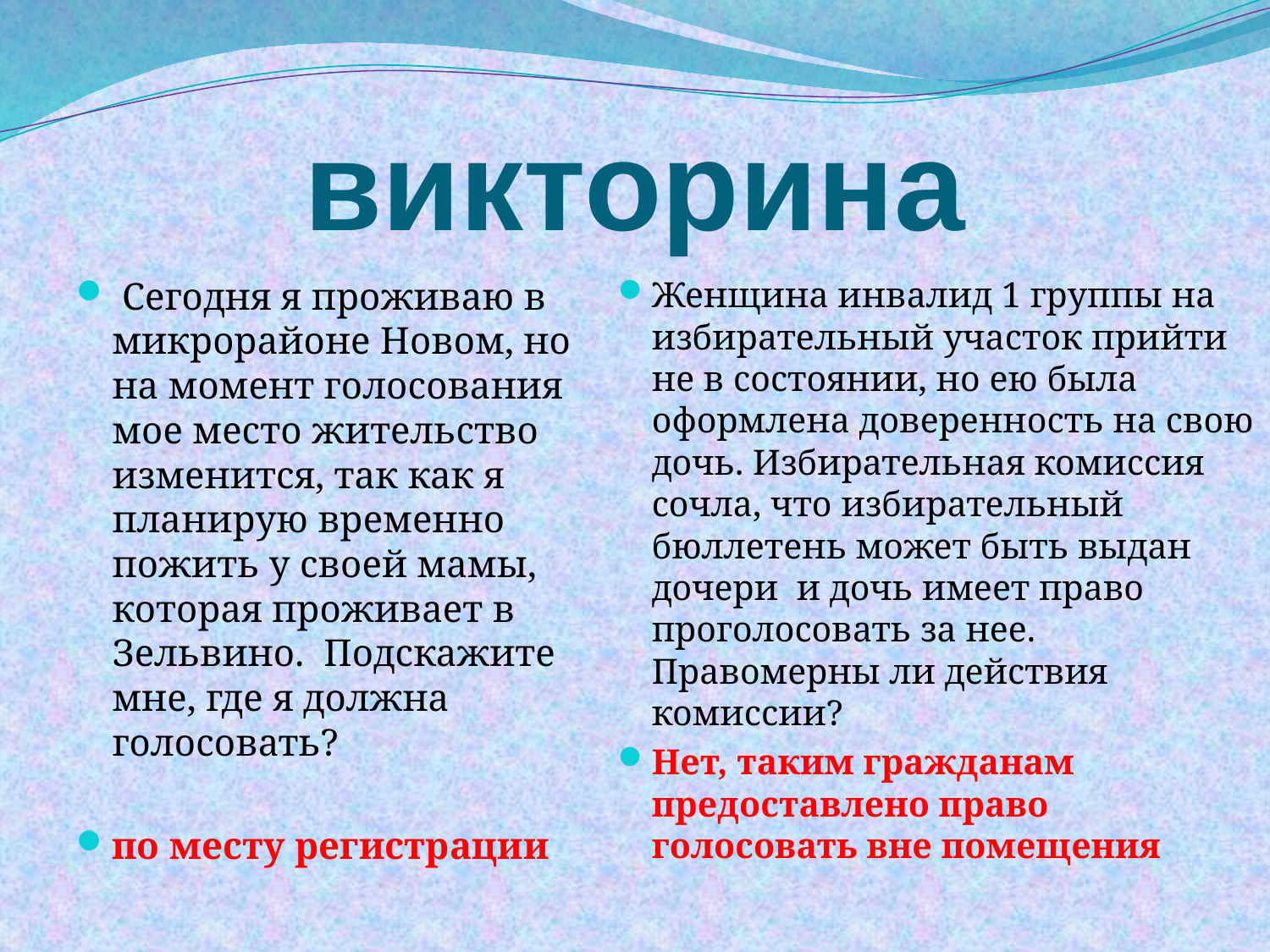

# викторина
 Сегодня я проживаю в микрорайоне Новом, но на момент голосования мое место жительство изменится, так как я планирую временно пожить у своей мамы, которая проживает в Зельвино.  Подскажите мне, где я должна голосовать?

по месту регистрации

Женщина инвалид 1 группы на избирательный участок прийти не в состоянии, но ею была оформлена доверенность на свою дочь. Избирательная комиссия сочла, что избирательный бюллетень может быть выдан дочери  и дочь имеет право проголосовать за нее. Правомерны ли действия комиссии?
Нет, таким гражданам предоставлено право голосовать вне помещения